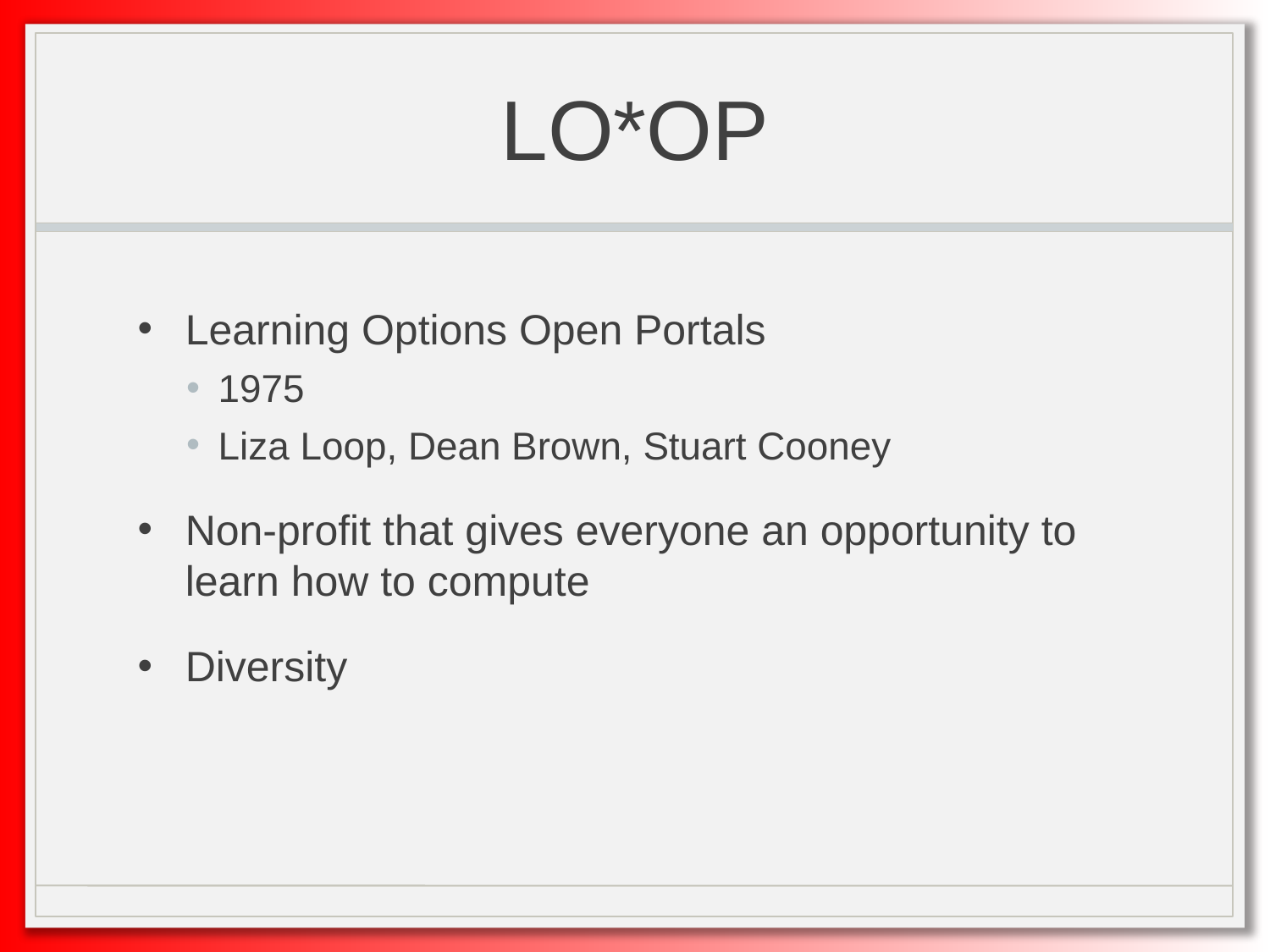

# LO*OP
Learning Options Open Portals
1975
Liza Loop, Dean Brown, Stuart Cooney
Non-profit that gives everyone an opportunity to learn how to compute
Diversity